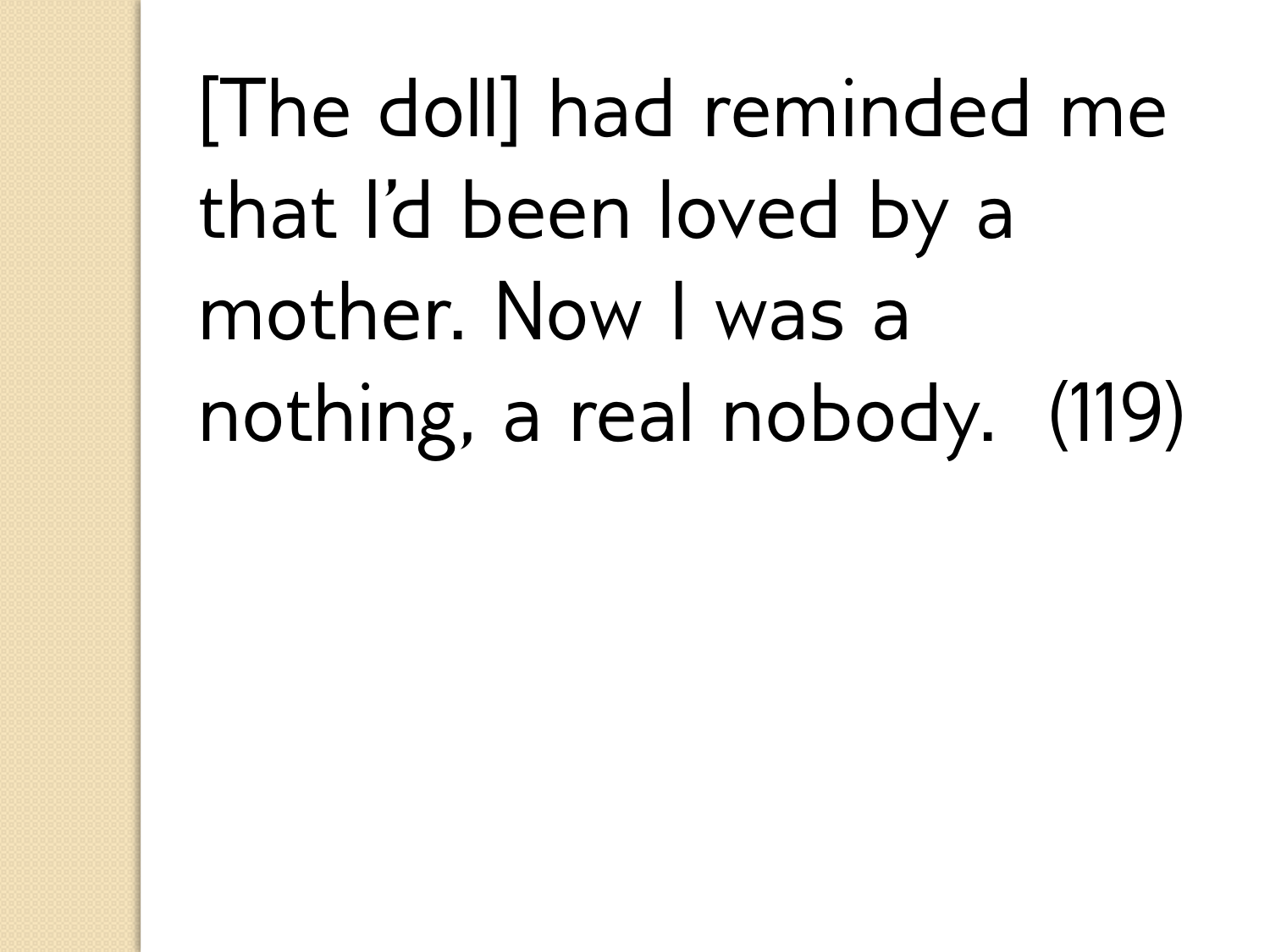

[The doll] had reminded me that I’d been loved by a mother. Now I was a nothing, a real nobody.  (119)